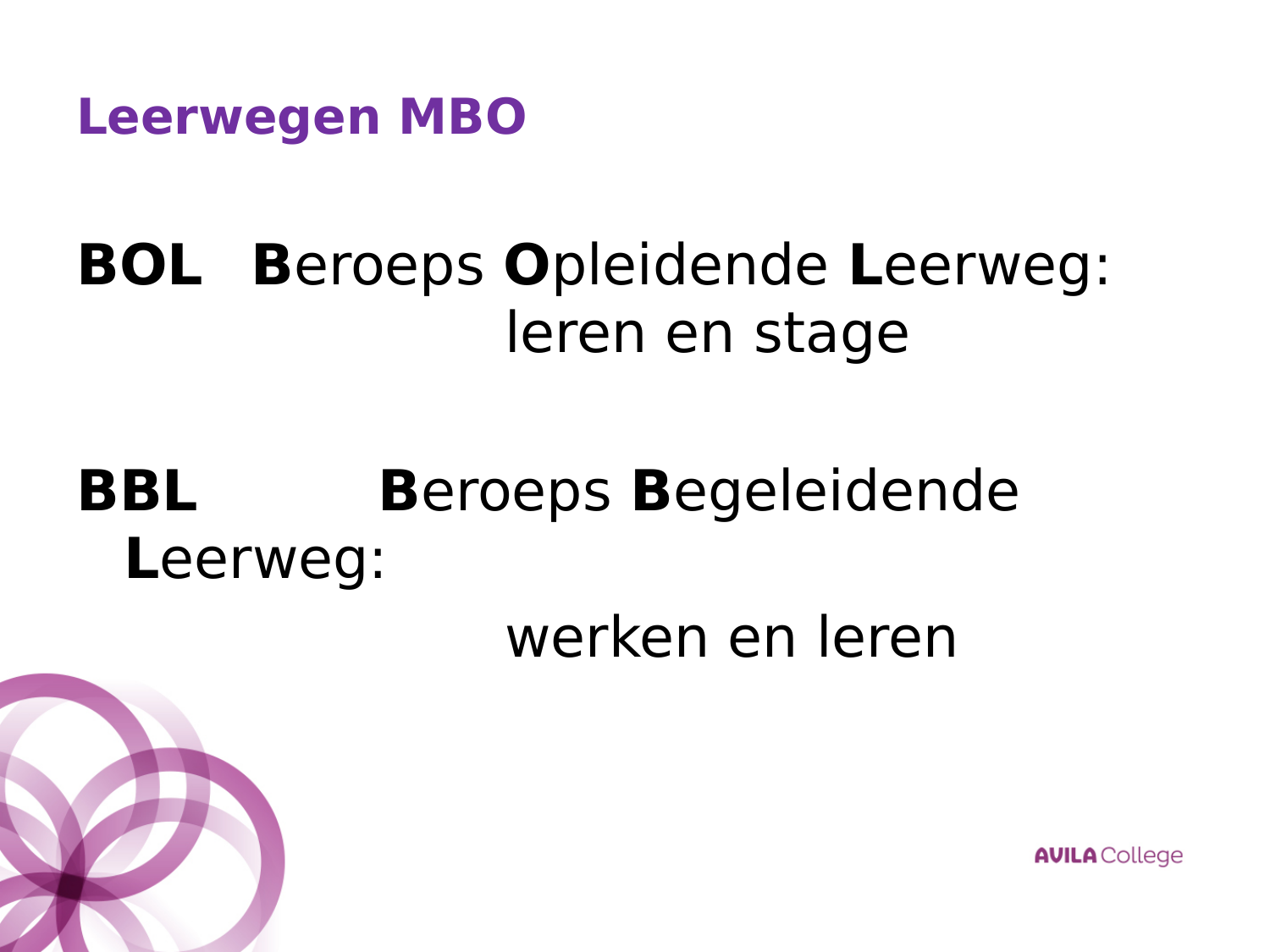

# Leerwegen MBO
BOL	Beroeps Opleidende Leerweg:
			leren en stage

BBL		Beroeps Begeleidende Leerweg:
				werken en leren